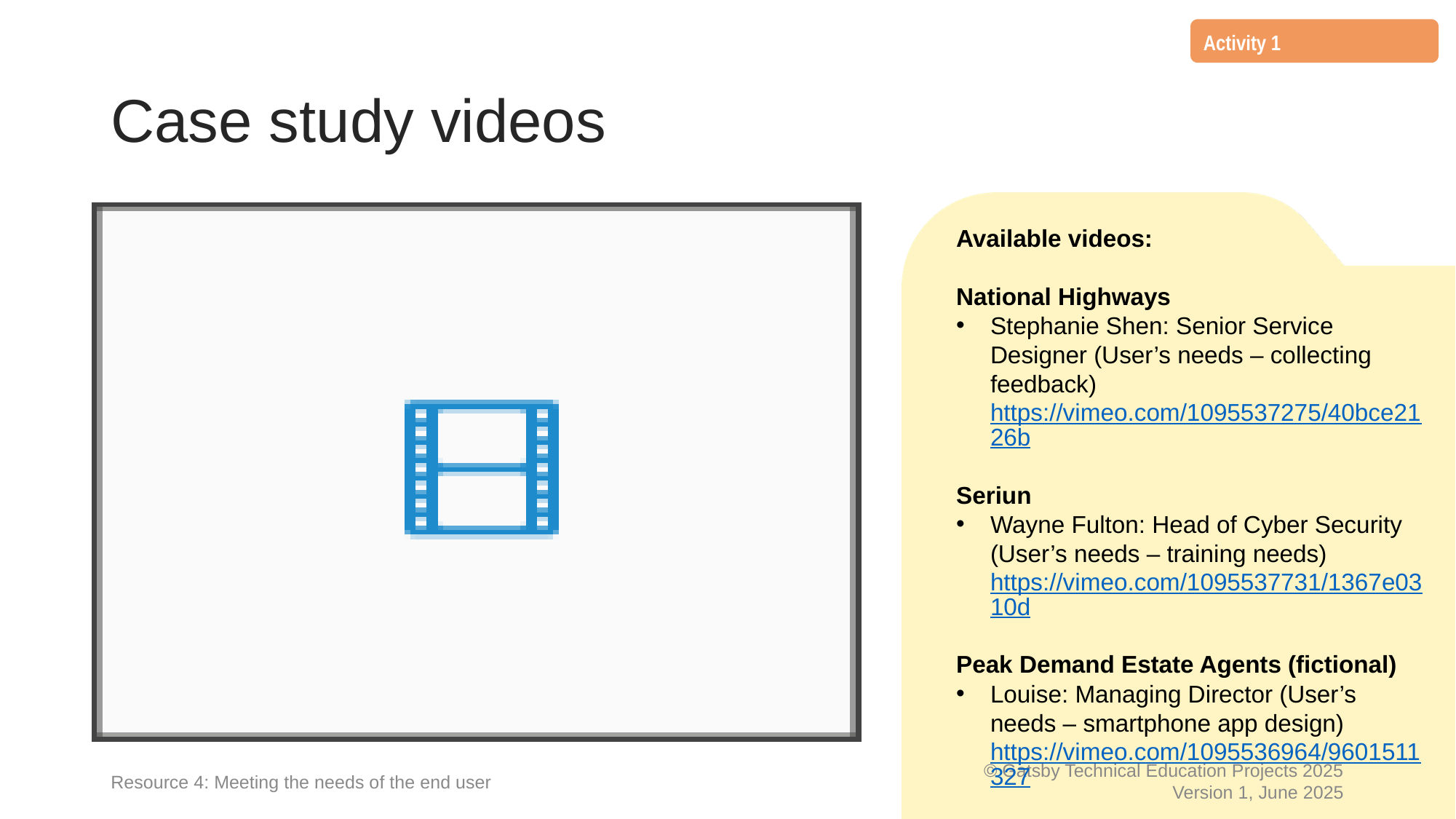

Activity 1
# Case study videos
Each video describes the importance of considering the end user when developing digital projects.

Use Activity 1 Worksheet to help you make notes on:
the digital project involved;
examples of considering users’ needs;
what else they could have done;
any evaluative comments.

Also note any keywords mentioned that you are not familiar with, to discuss afterwards.
Available videos:
National Highways
Stephanie Shen: Senior Service Designer (User’s needs – collecting feedback) https://vimeo.com/1095537275/40bce2126b
Seriun
Wayne Fulton: Head of Cyber Security (User’s needs – training needs) https://vimeo.com/1095537731/1367e0310d
Peak Demand Estate Agents (fictional)
Louise: Managing Director (User’s needs – smartphone app design) https://vimeo.com/1095536964/9601511327
Resource 4: Meeting the needs of the end user